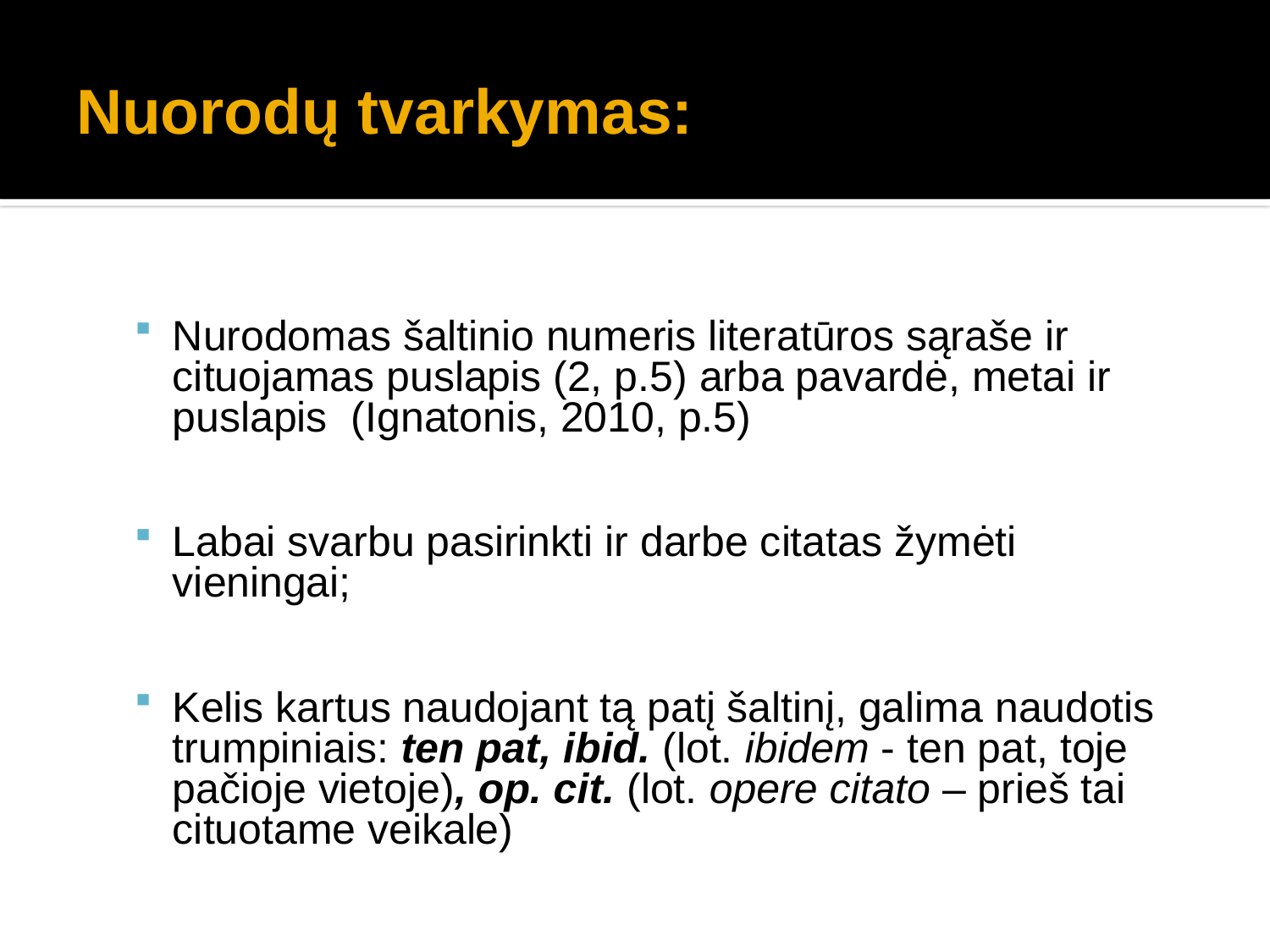

# Nuorodų tvarkymas:

Nurodomas šaltinio numeris literatūros sąraše ir cituojamas puslapis (2, p.5) arba pavardė, metai ir puslapis  (Ignatonis, 2010, p.5)

Labai svarbu pasirinkti ir darbe citatas žymėti vieningai;

Kelis kartus naudojant tą patį šaltinį, galima naudotis trumpiniais: ten pat, ibid. (lot. ibidem - ten pat, toje pačioje vietoje), op. cit. (lot. opere citato – prieš tai cituotame veikale)